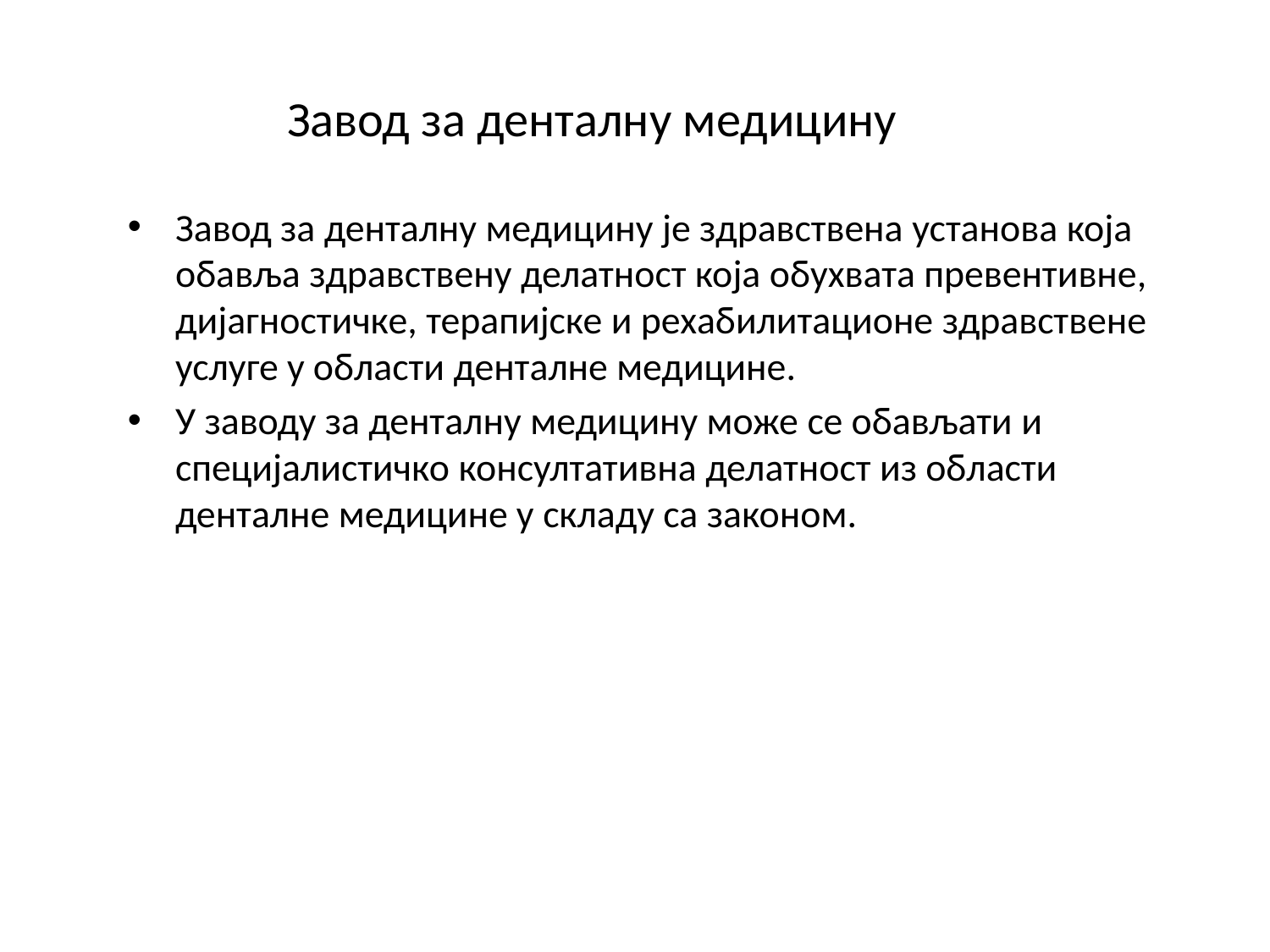

# Завод за денталну медицину
Завод за денталну медицину је здравствена установа која обавља здравствену делатност која обухвата превентивне, дијагностичке, терапијске и рехабилитационе здравствене услуге у области денталне медицине.
У заводу за денталну медицину може се обављати и специјалистичко консултативна делатност из области денталне медицине у складу са законом.